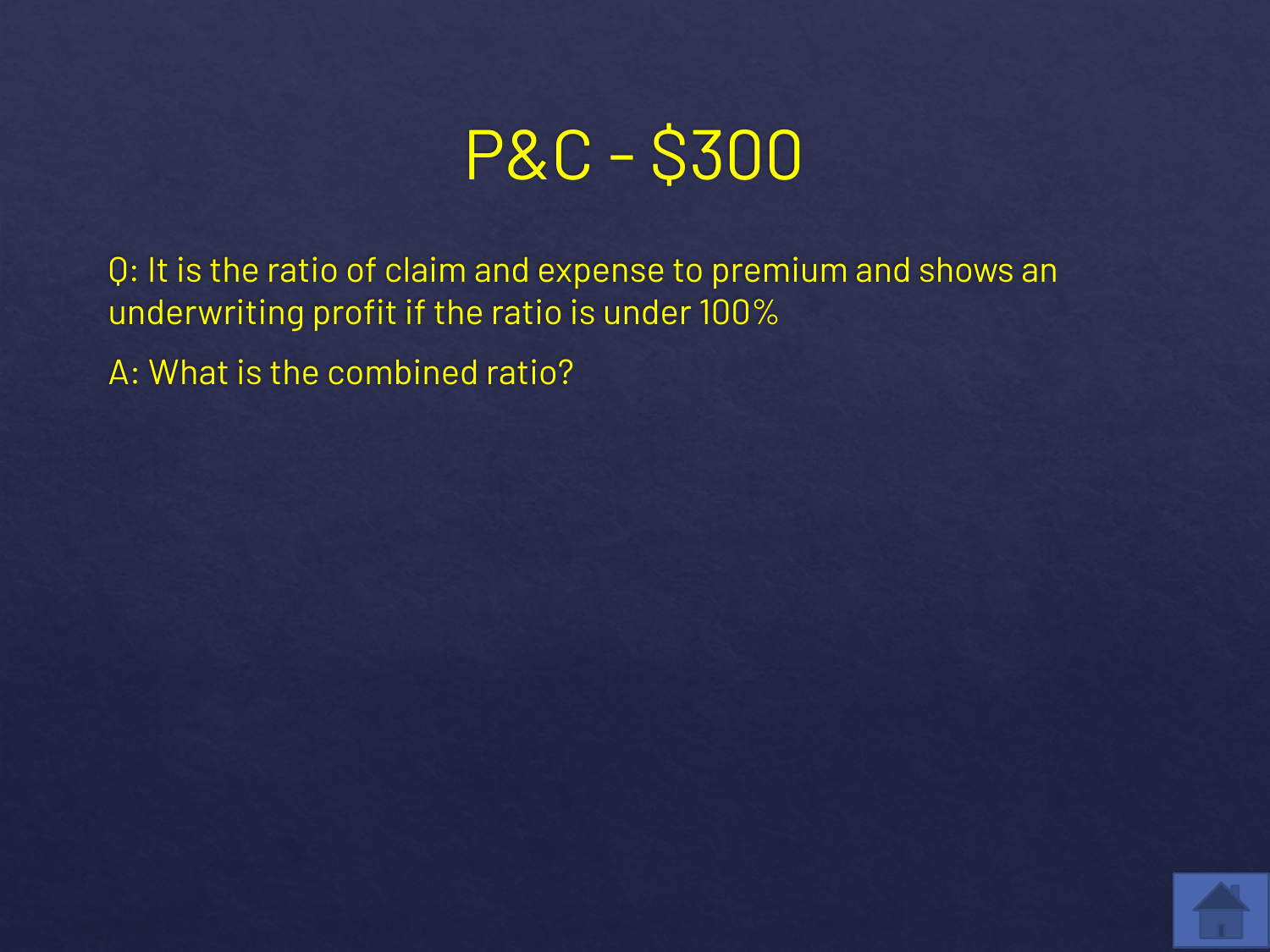

# P&C - $300
Q: It is the ratio of claim and expense to premium and shows an underwriting profit if the ratio is under 100%
A: What is the combined ratio?